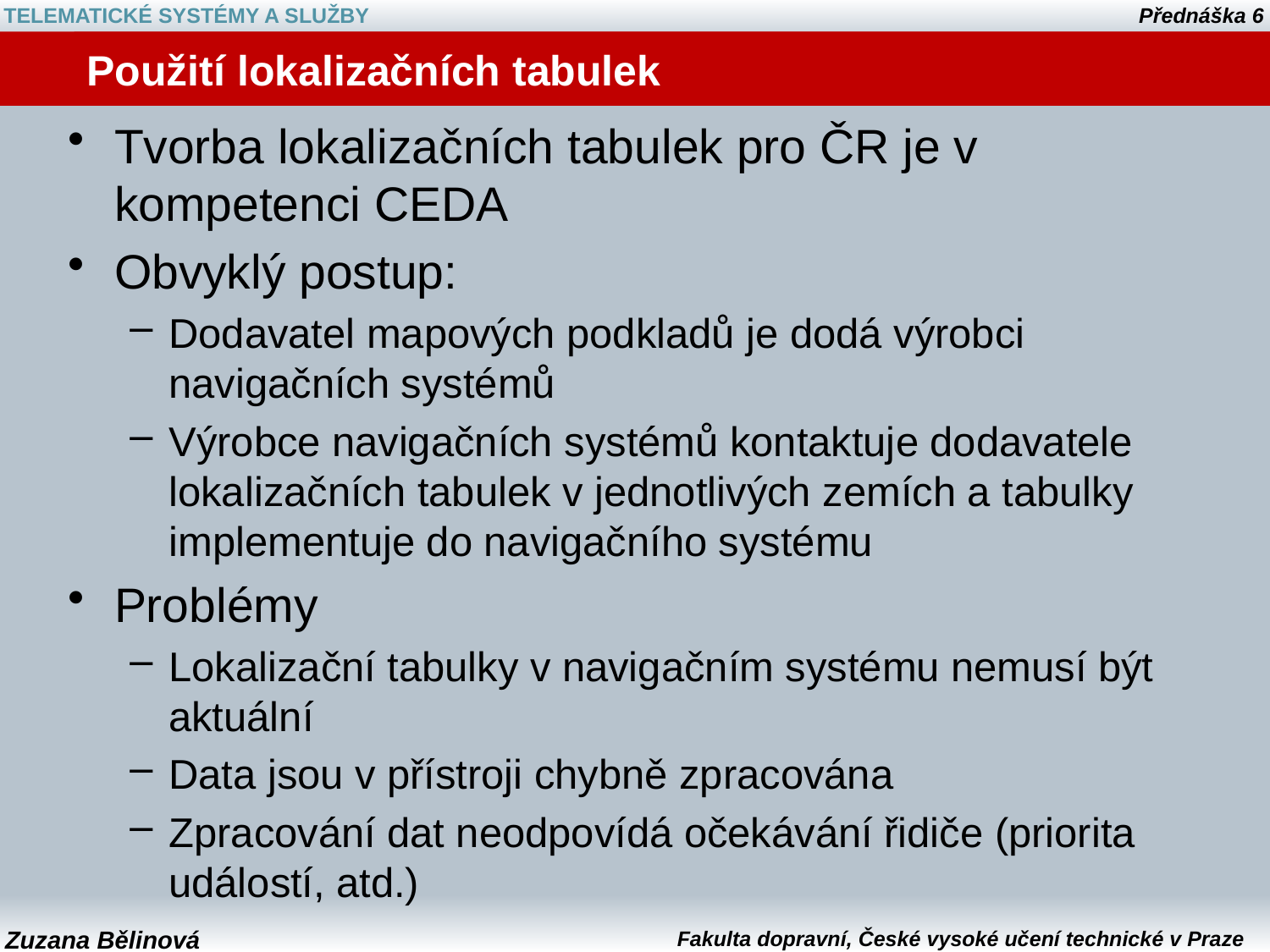

# Použití lokalizačních tabulek
Tvorba lokalizačních tabulek pro ČR je v kompetenci CEDA
Obvyklý postup:
Dodavatel mapových podkladů je dodá výrobci navigačních systémů
Výrobce navigačních systémů kontaktuje dodavatele lokalizačních tabulek v jednotlivých zemích a tabulky implementuje do navigačního systému
Problémy
Lokalizační tabulky v navigačním systému nemusí být aktuální
Data jsou v přístroji chybně zpracována
Zpracování dat neodpovídá očekávání řidiče (priorita událostí, atd.)